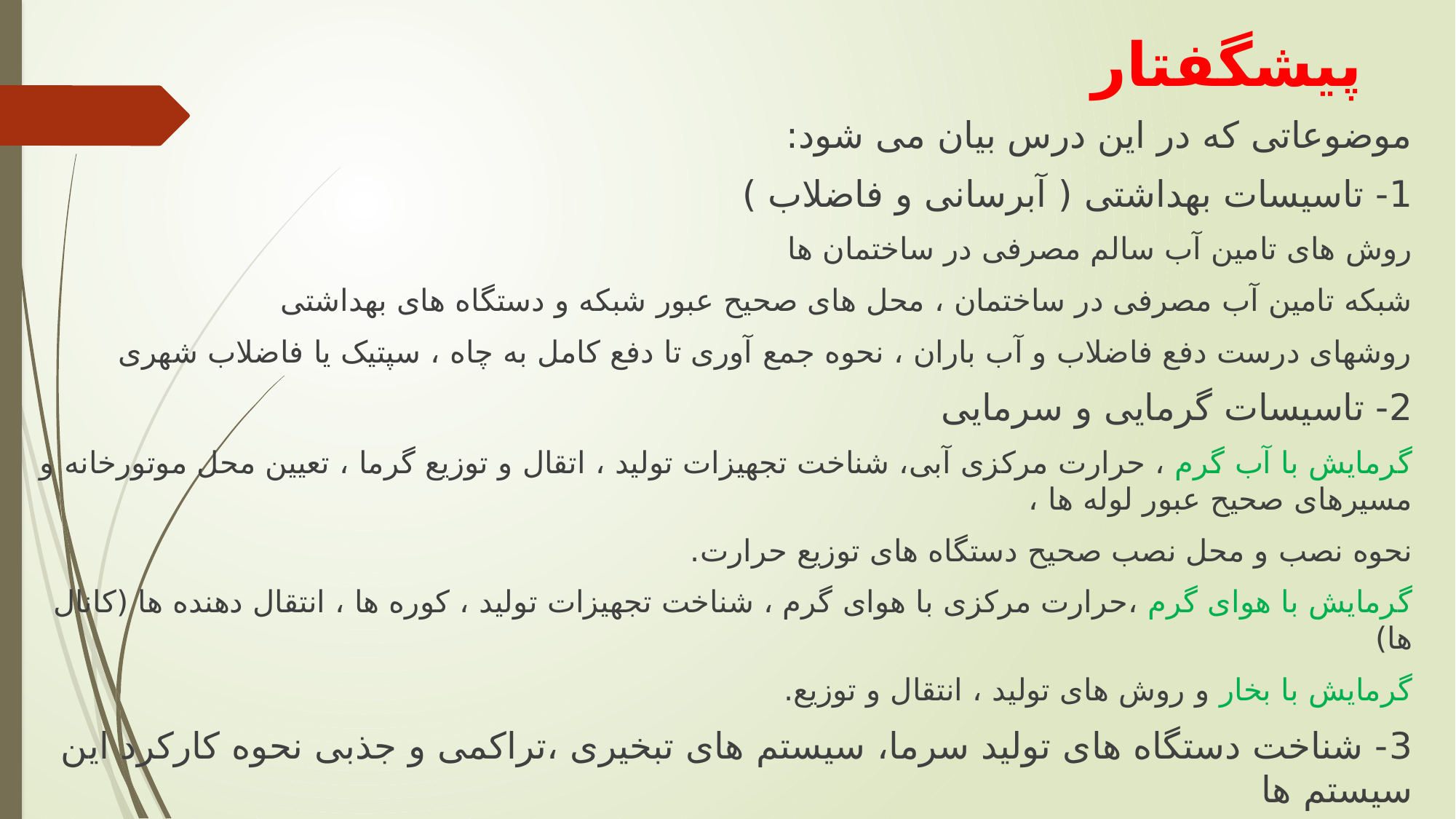

# پيشگفتار
موضوعاتی که در این درس بیان می شود:
1- تاسیسات بهداشتی ( آبرسانی و فاضلاب )
روش های تامین آب سالم مصرفی در ساختمان ها
شبکه تامین آب مصرفی در ساختمان ، محل های صحیح عبور شبکه و دستگاه های بهداشتی
روشهای درست دفع فاضلاب و آب باران ، نحوه جمع آوری تا دفع کامل به چاه ، سپتیک یا فاضلاب شهری
2- تاسیسات گرمایی و سرمایی
گرمایش با آب گرم ، حرارت مرکزی آبی، شناخت تجهیزات تولید ، اتقال و توزیع گرما ، تعیین محل موتورخانه و مسیرهای صحیح عبور لوله ها ،
نحوه نصب و محل نصب صحیح دستگاه های توزیع حرارت.
گرمایش با هوای گرم ،حرارت مرکزی با هوای گرم ، شناخت تجهیزات تولید ، کوره ها ، انتقال دهنده ها (کانال ها)
گرمایش با بخار و روش های تولید ، انتقال و توزیع.
3- شناخت دستگاه های تولید سرما، سیستم های تبخیری ،تراکمی و جذبی نحوه کارکرد این سیستم ها
4-تاسیسات تهویه مطبوع ، تاسیسات تهویه مطبوع تمام آب ، تمام هوا و آب و هوا ، شناخت هواساز و تعیین کاربردها.